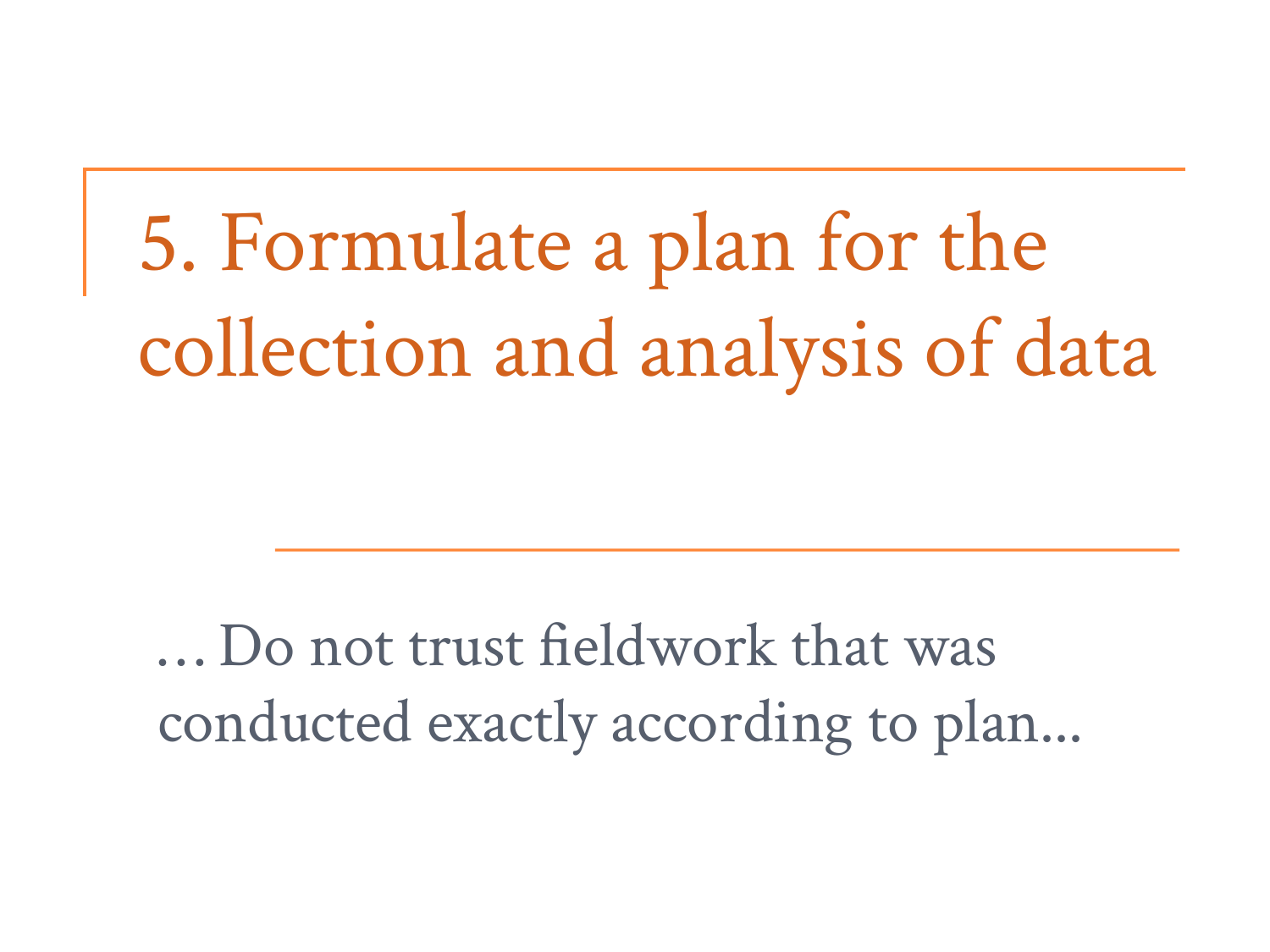

# 5. Formulate a plan for the collection and analysis of data
… Do not trust fieldwork that was conducted exactly according to plan...